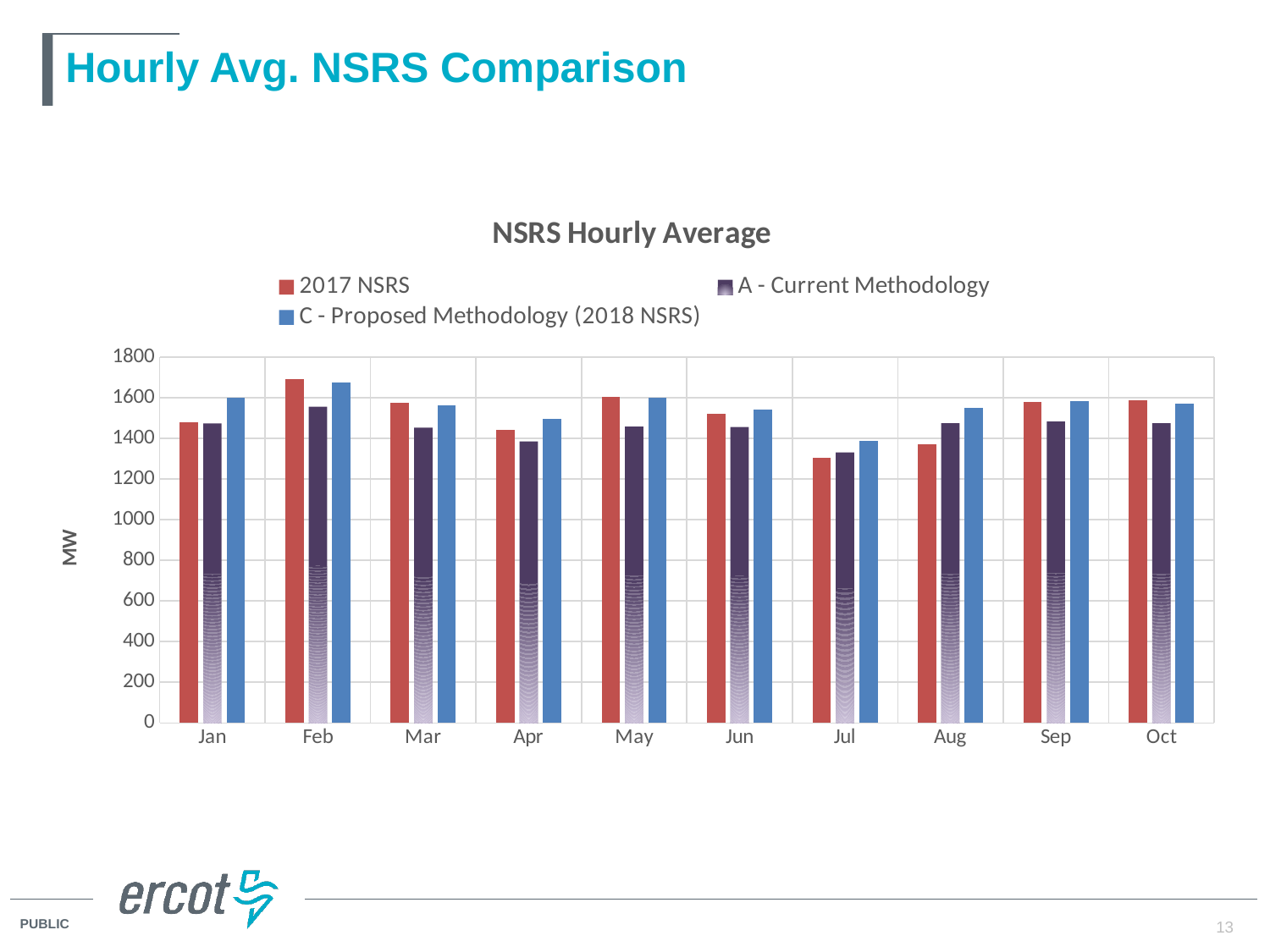

# Hourly Avg. NSRS Comparison

### Chart: NSRS Hourly Average

| Category | 2017 NSRS | A - Current Methodology | C - Proposed Methodology (2018 NSRS) |
|---|---|---|---|
| Jan | 1478.6666666666667 | 1473.3747505805002 | 1600.8950172471666 |
| Feb | 1690.0 | 1554.770769466666 | 1673.6912361333327 |
| Mar | 1574.8333333333333 | 1451.836959175167 | 1560.3384279668335 |
| Apr | 1440.5 | 1384.351649 | 1497.2606335083335 |
| May | 1605.1666666666667 | 1457.1950917625002 | 1601.2933117625005 |
| Jun | 1522.1666666666667 | 1454.90864825 | 1542.6262782499998 |
| Jul | 1303.5 | 1329.6532695933336 | 1385.8389229266668 |
| Aug | 1372.3333333333333 | 1473.7874475429999 | 1547.583269543 |
| Sep | 1577.6666666666667 | 1481.8255701066666 | 1584.60746469 |
| Oct | 1587.8333333333333 | 1474.2155133997396 | 1569.9164369554667 |